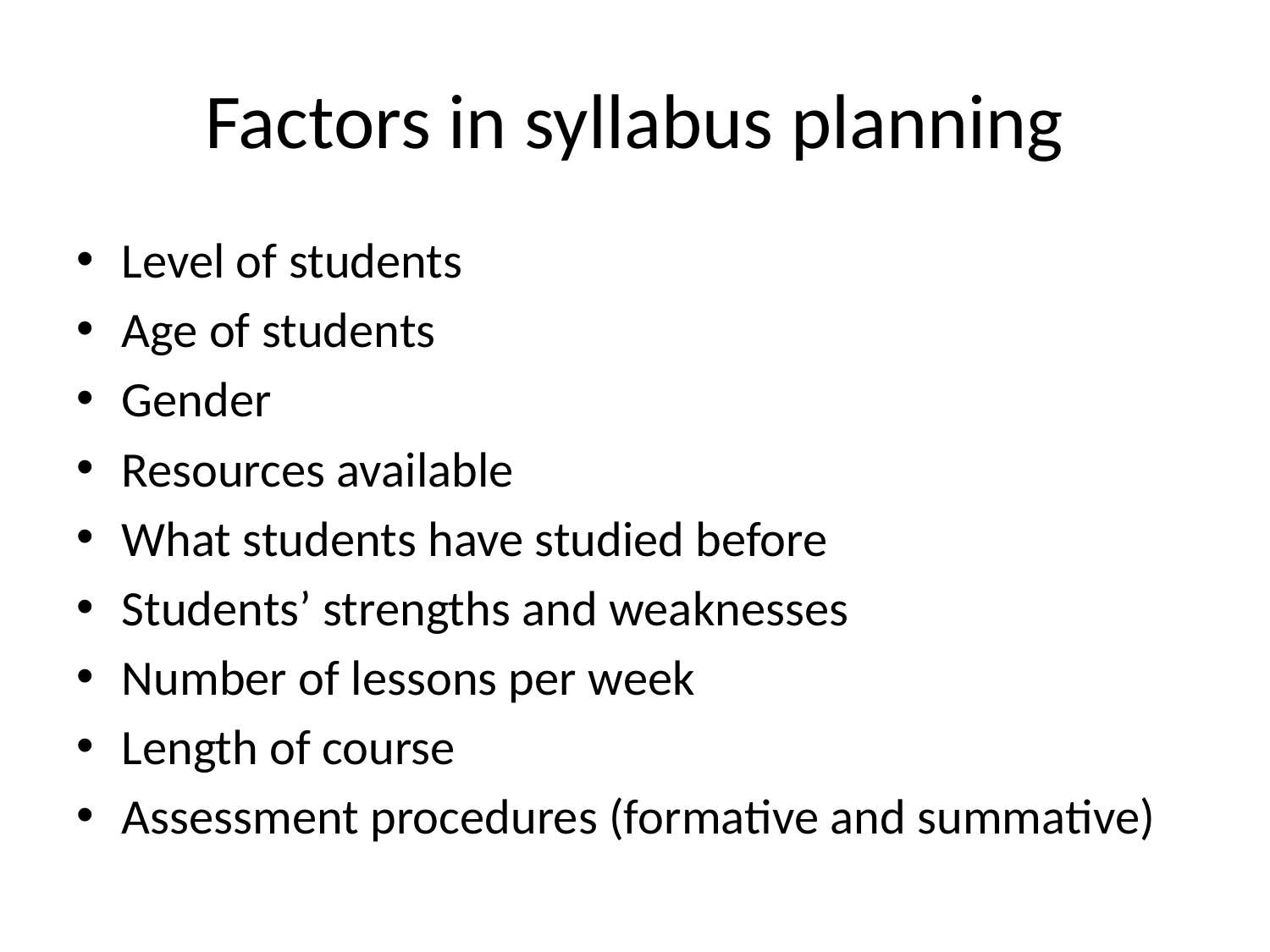

# Factors in syllabus planning
Level of students
Age of students
Gender
Resources available
What students have studied before
Students’ strengths and weaknesses
Number of lessons per week
Length of course
Assessment procedures (formative and summative)